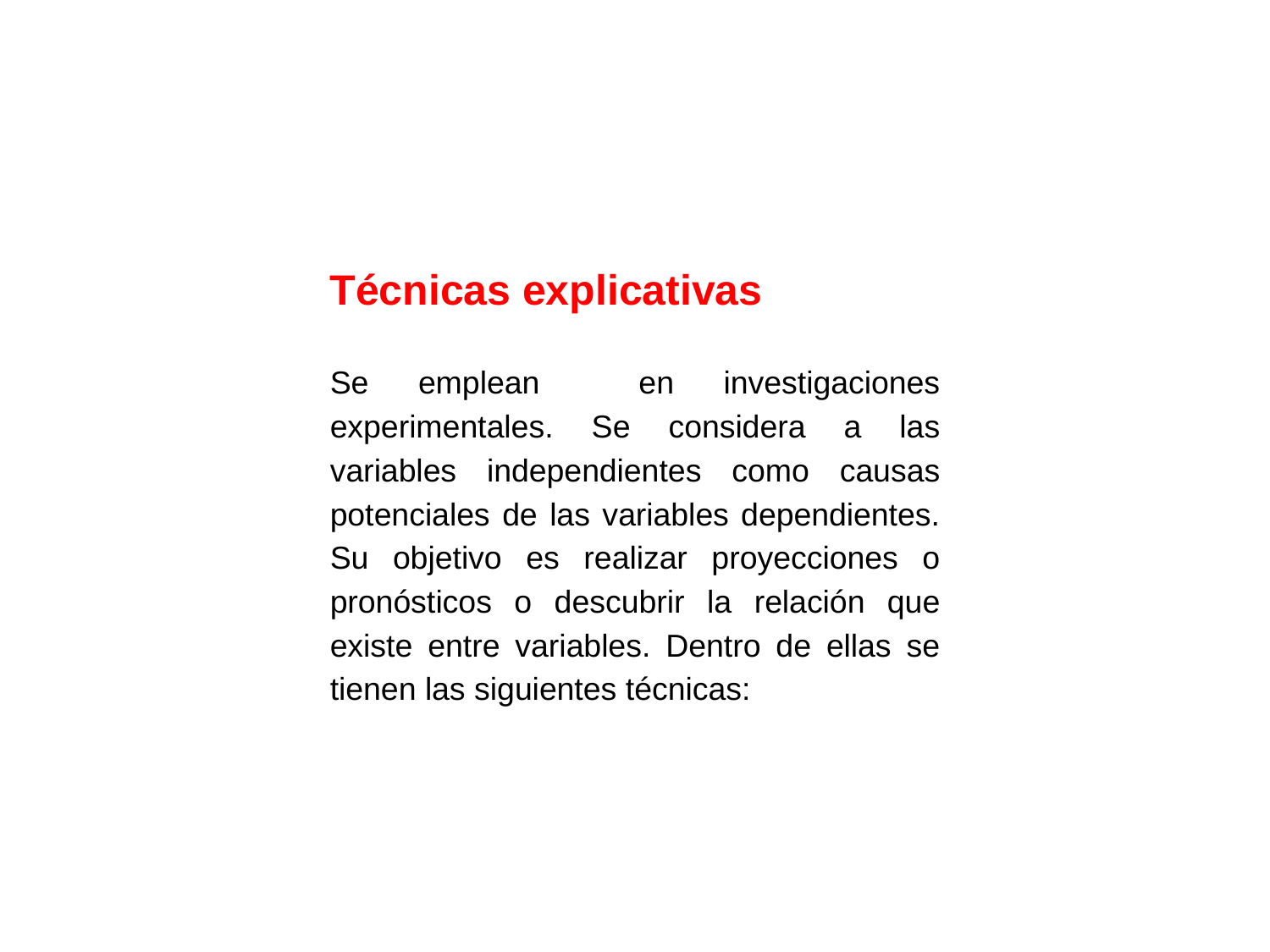

Técnicas explicativas

Se emplean  en investigaciones experimentales. Se considera a las variables independientes como causas potenciales de las variables dependientes. Su objetivo es realizar proyecciones o pronósticos o descubrir la relación que existe entre variables. Dentro de ellas se tienen las siguientes técnicas: